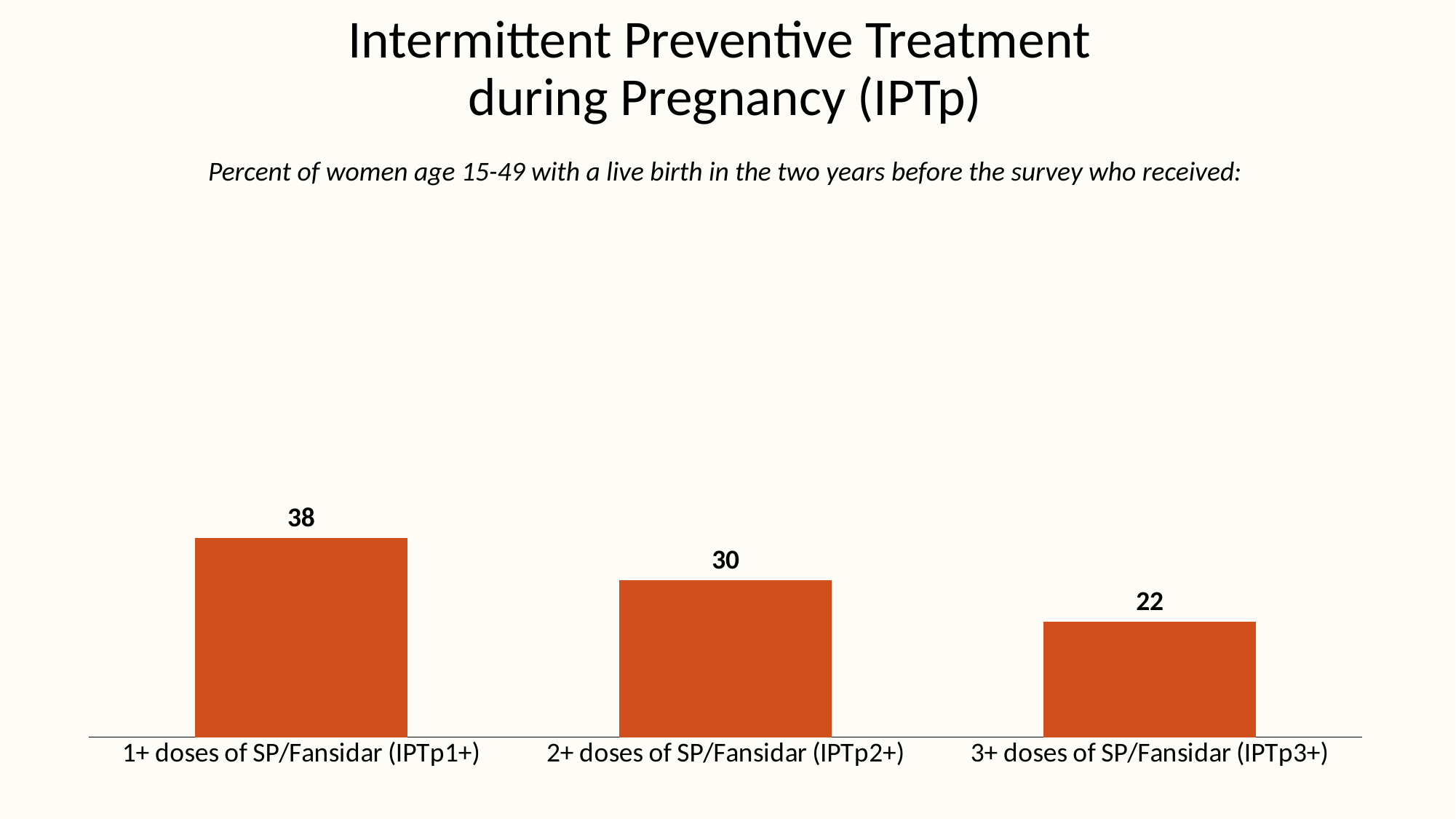

# Intermittent Preventive Treatment during Pregnancy (IPTp)
Percent of women age 15-49 with a live birth in the two years before the survey who received:

### Chart

| Category | Series 1 |
|---|---|
| 1+ doses of SP/Fansidar (IPTp1+) | 38.0 |
| 2+ doses of SP/Fansidar (IPTp2+) | 30.0 |
| 3+ doses of SP/Fansidar (IPTp3+) | 22.0 |